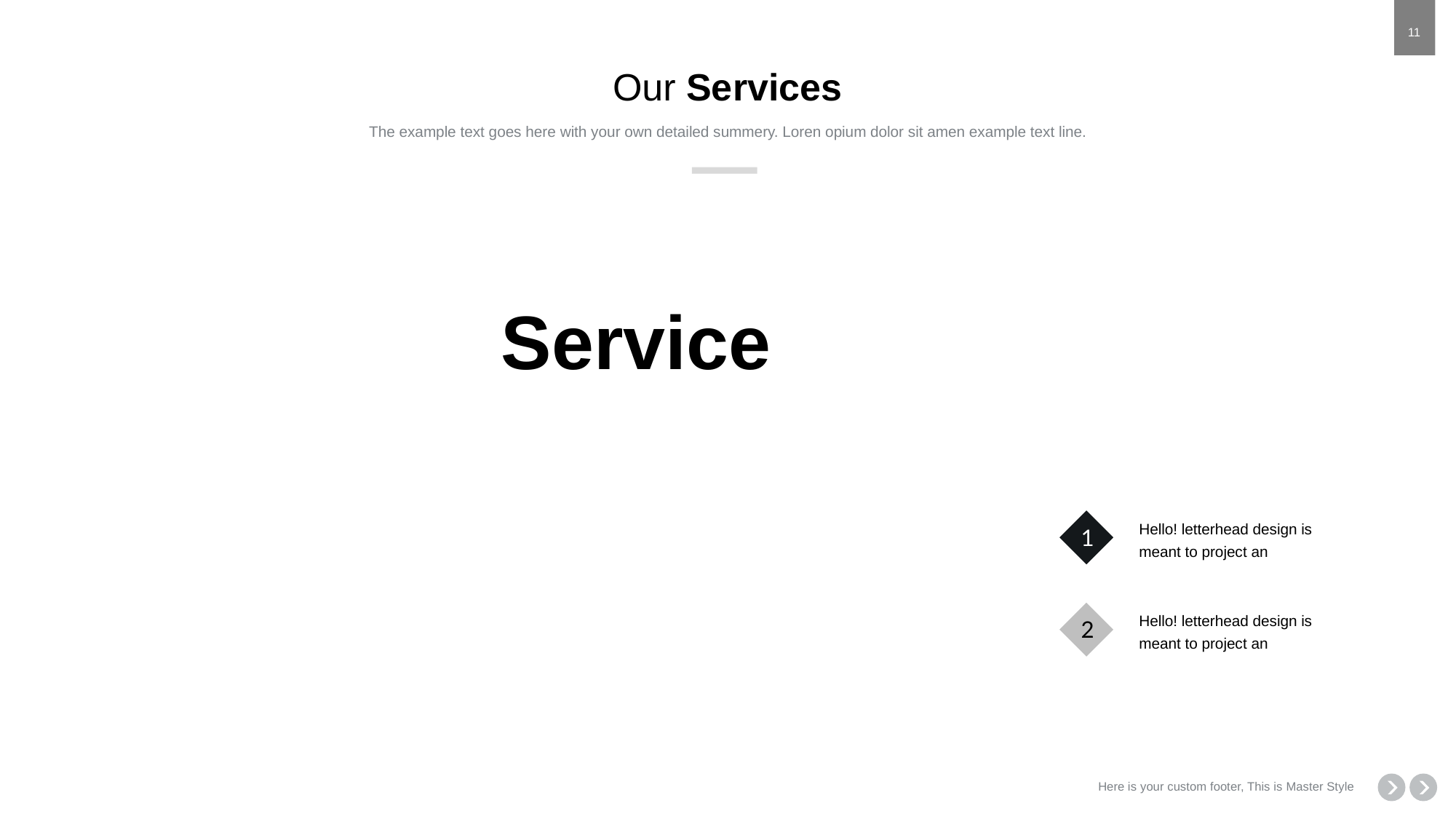

# Our Services
The example text goes here with your own detailed summery. Loren opium dolor sit amen example text line.

Service

Hello! letterhead design is meant to project an
1

Hello! letterhead design is meant to project an
2
Here is your custom footer, This is Master Style